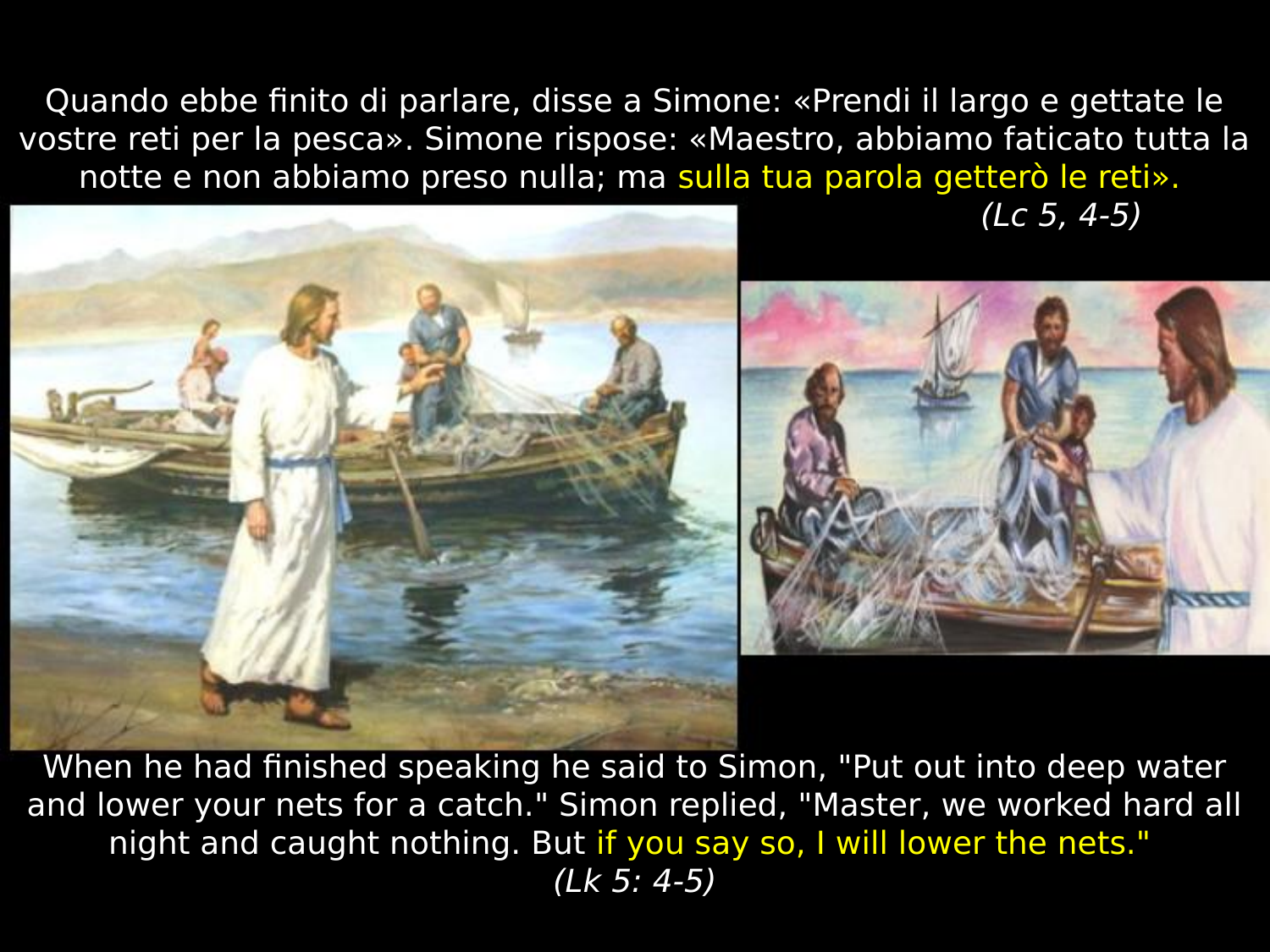

Quando ebbe finito di parlare, disse a Simone: «Prendi il largo e gettate le vostre reti per la pesca». Simone rispose: «Maestro, abbiamo faticato tutta la notte e non abbiamo preso nulla; ma sulla tua parola getterò le reti».
                                                                                    (Lc 5, 4-5)
When he had finished speaking he said to Simon, "Put out into deep water and lower your nets for a catch." Simon replied, "Master, we worked hard all night and caught nothing. But if you say so, I will lower the nets."
(Lk 5: 4-5)